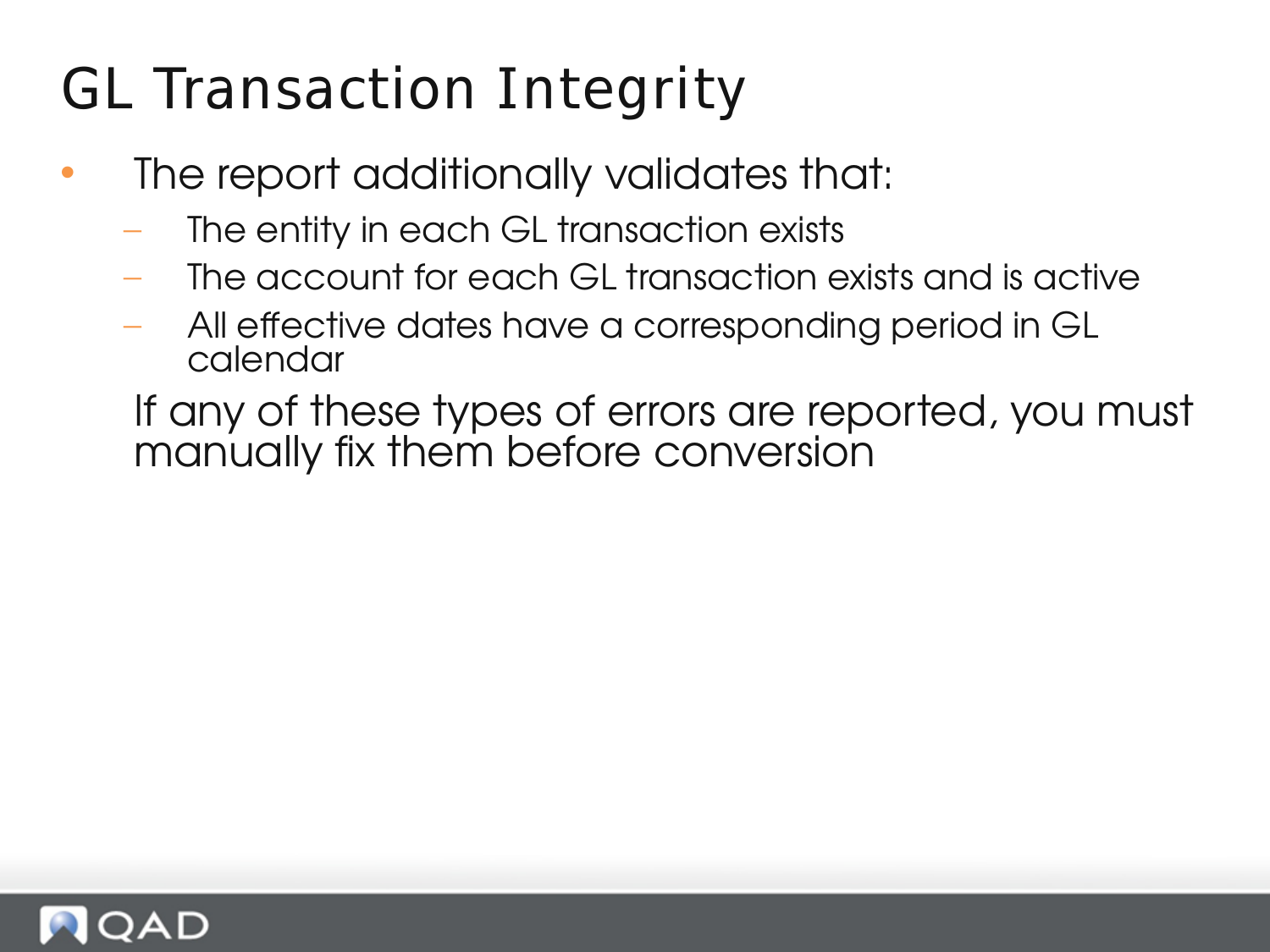

GL Transaction Integrity

The report additionally validates that:
The entity in each GL transaction exists
The account for each GL transaction exists and is active
All effective dates have a corresponding period in GL calendar
	If any of these types of errors are reported, you must manually fix them before conversion